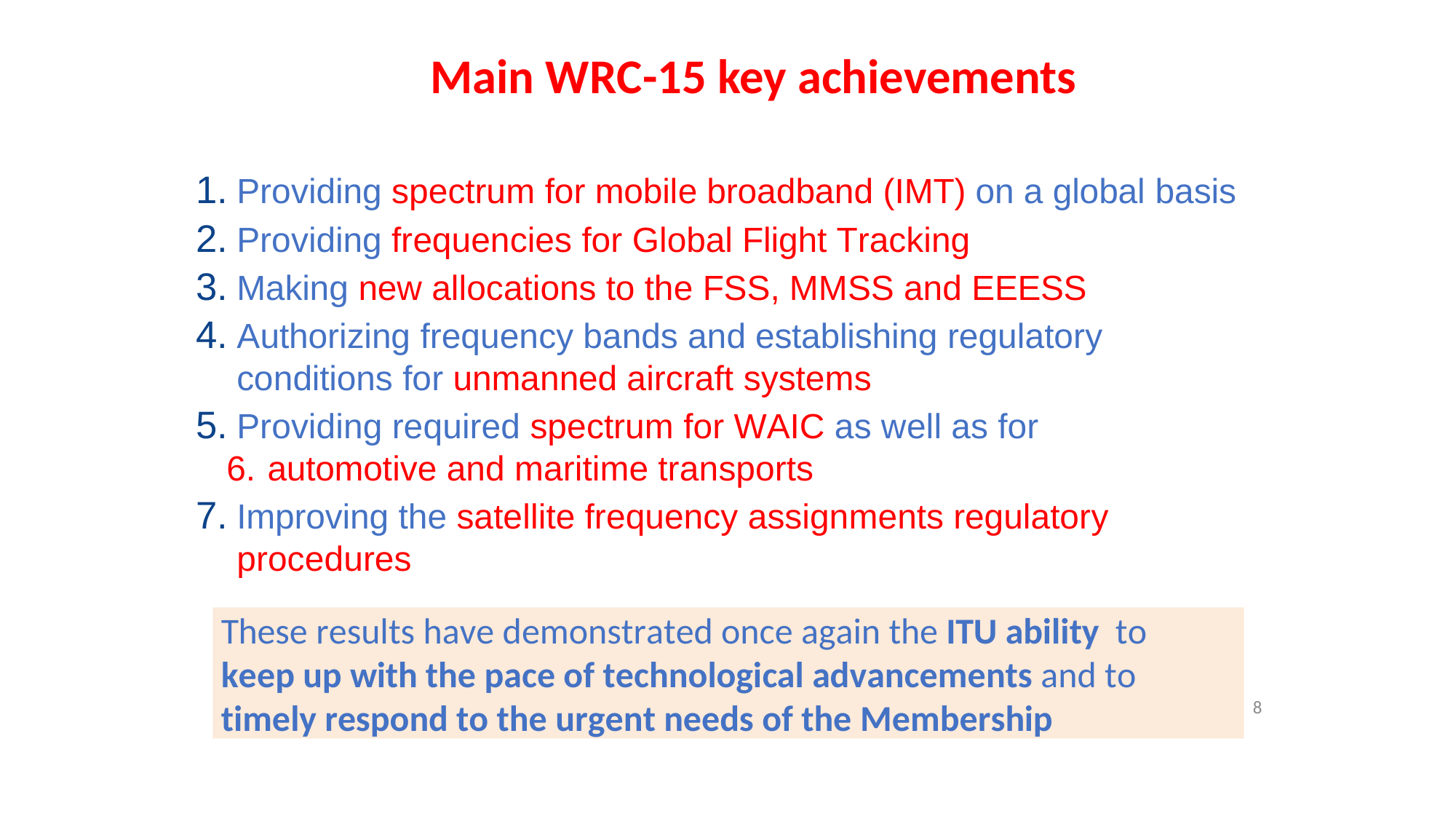

Main WRC-15 key achievements
Providing spectrum for mobile broadband (IMT) on a global basis
Providing frequencies for Global Flight Tracking
Making new allocations to the FSS, MMSS and EEESS
Authorizing frequency bands and establishing regulatory conditions for unmanned aircraft systems
Providing required spectrum for WAIC as well as for
automotive and maritime transports
Improving the satellite frequency assignments regulatory procedures
These results have demonstrated once again the ITU ability  to keep up with the pace of technological advancements and to timely respond to the urgent needs of the Membership
8